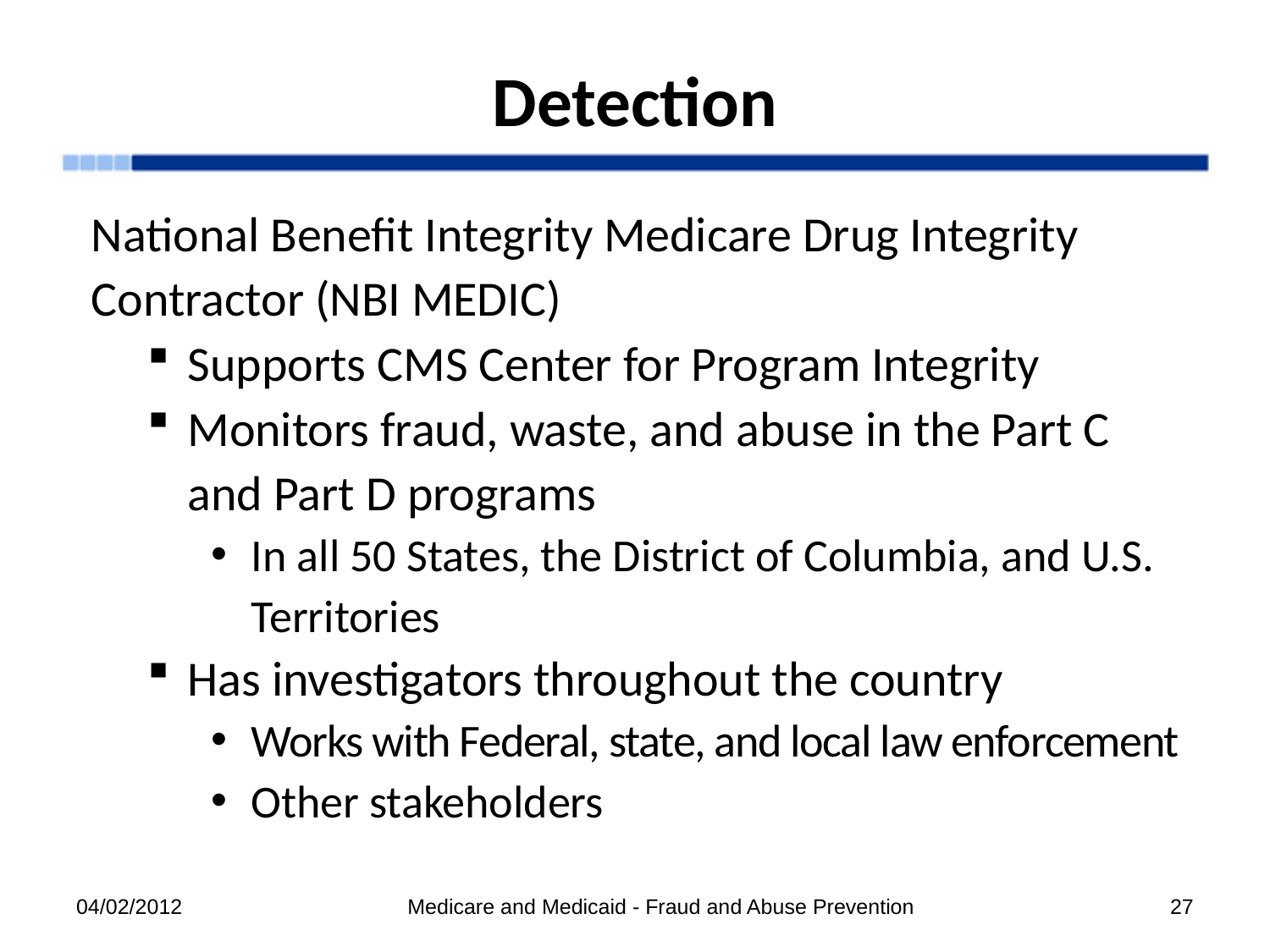

# Detection
National Benefit Integrity Medicare Drug Integrity Contractor (NBI MEDIC)
Supports CMS Center for Program Integrity
Monitors fraud, waste, and abuse in the Part C and Part D programs
In all 50 States, the District of Columbia, and U.S. Territories
Has investigators throughout the country
Works with Federal, state, and local law enforcement
Other stakeholders

04/02/2012
Medicare and Medicaid - Fraud and Abuse Prevention
27